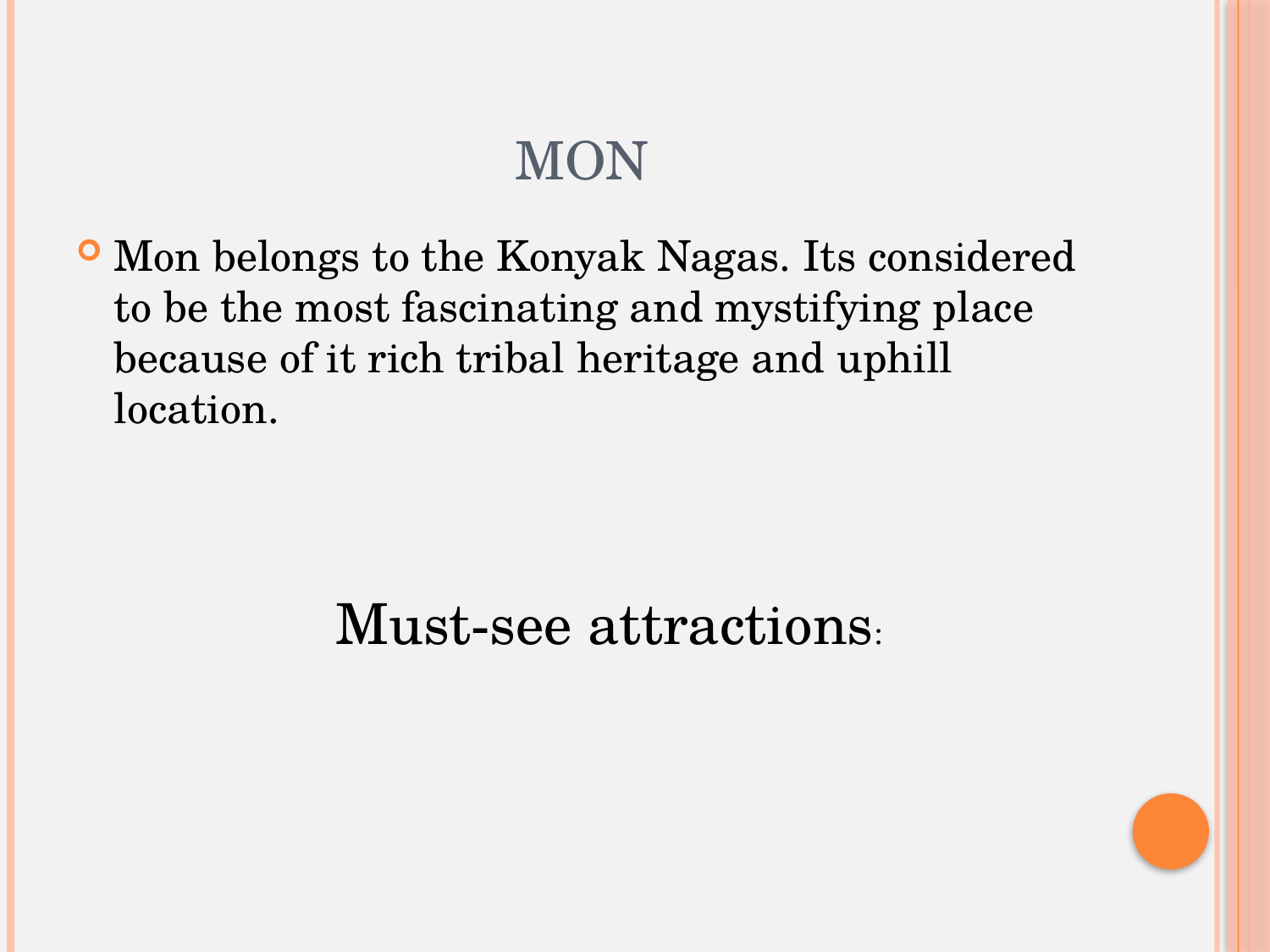

# MON
Mon belongs to the Konyak Nagas. Its considered to be the most fascinating and mystifying place because of it rich tribal heritage and uphill location.
Must-see attractions: